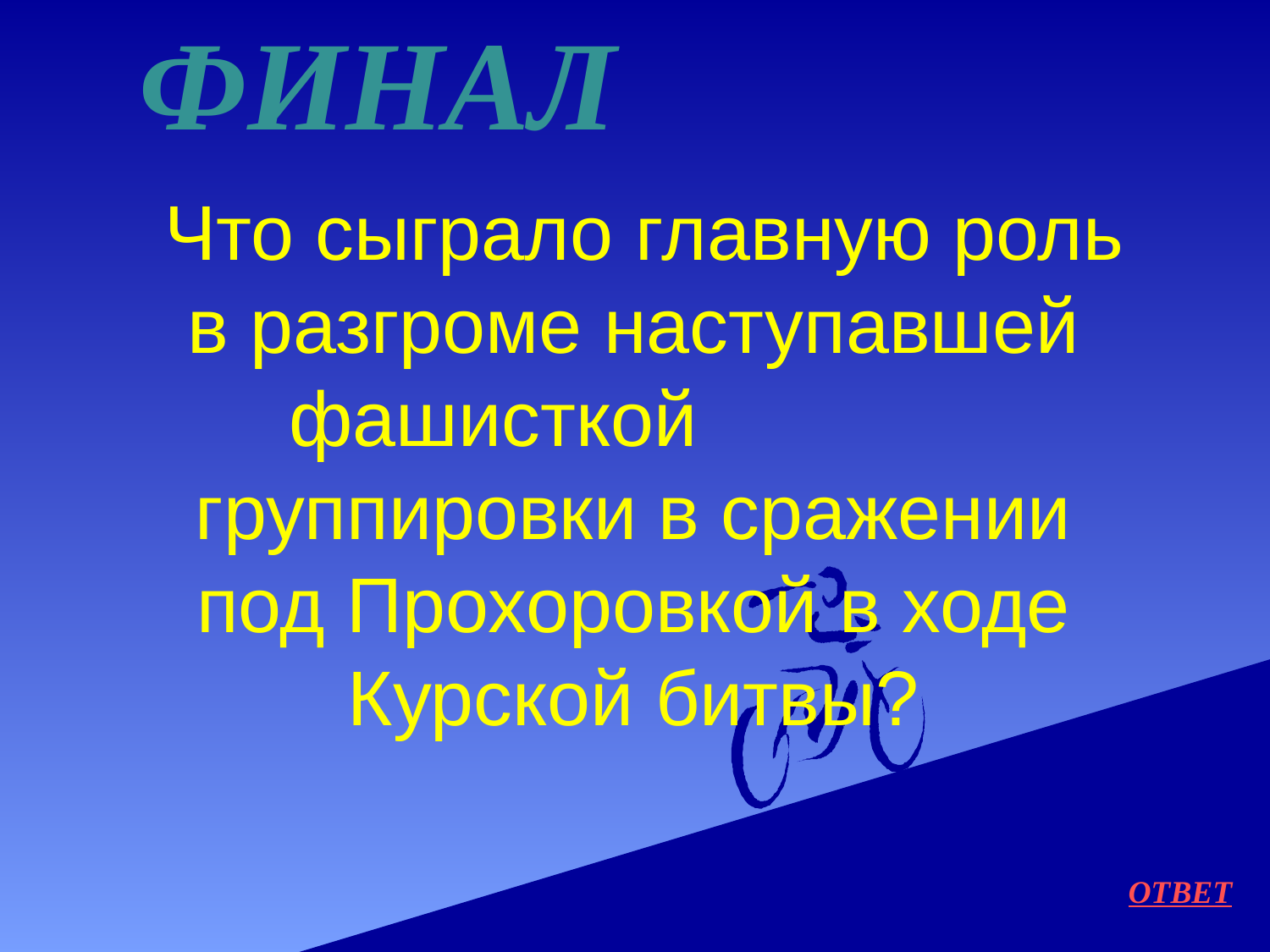

# ФИНАЛ

	 Что сыграло главную роль в разгроме наступавшей фашисткой              группировки в сражении под Прохоровкой в ходе Курской битвы?

ОТВЕТ